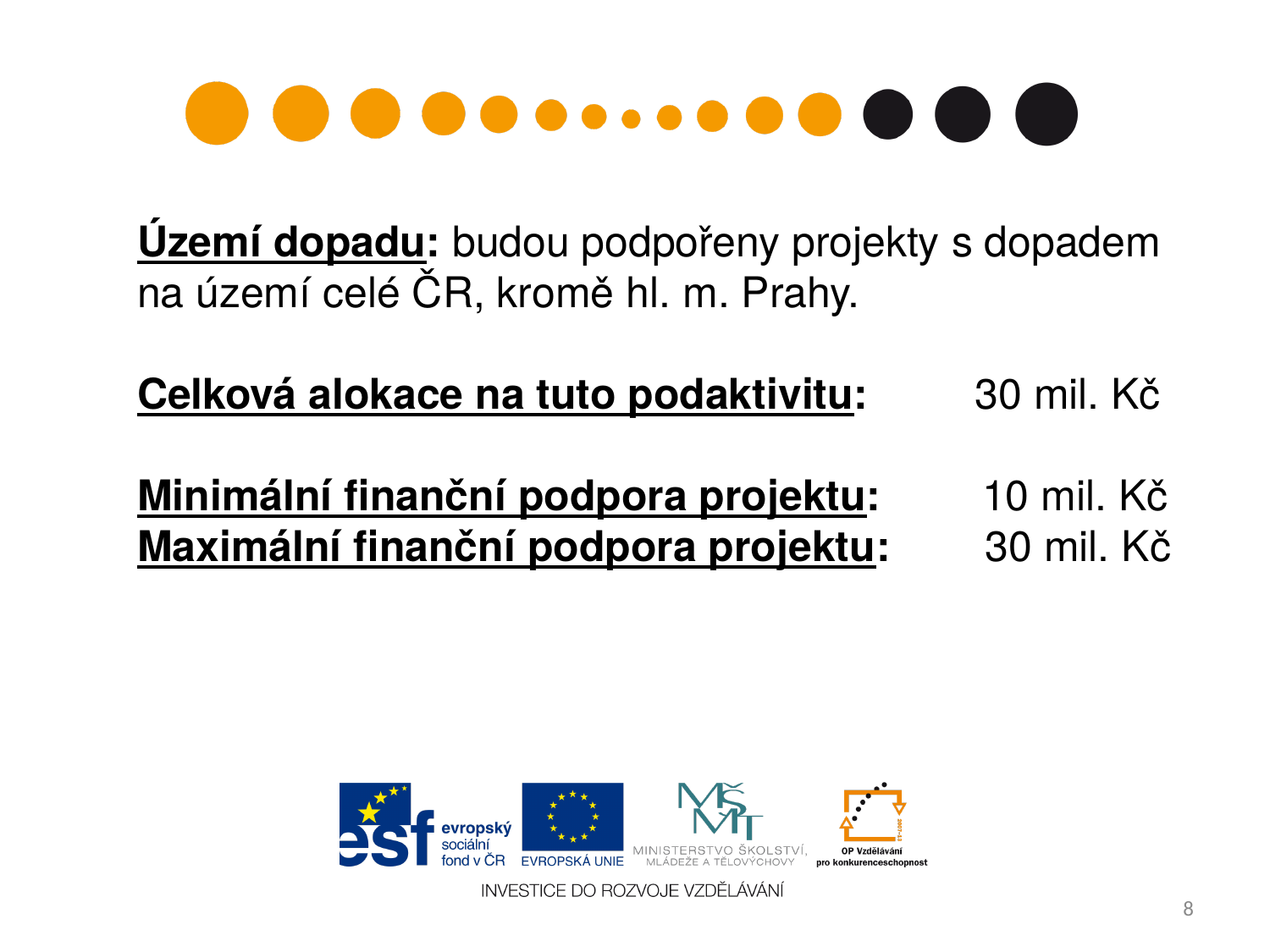

#
Území dopadu: budou podpořeny projekty s dopadem na území celé ČR, kromě hl. m. Prahy.

Celková alokace na tuto podaktivitu:         30 mil. Kč

Minimální finanční podpora projektu: 	       10 mil. Kč
Maximální finanční podpora projektu:        30 mil. Kč
8